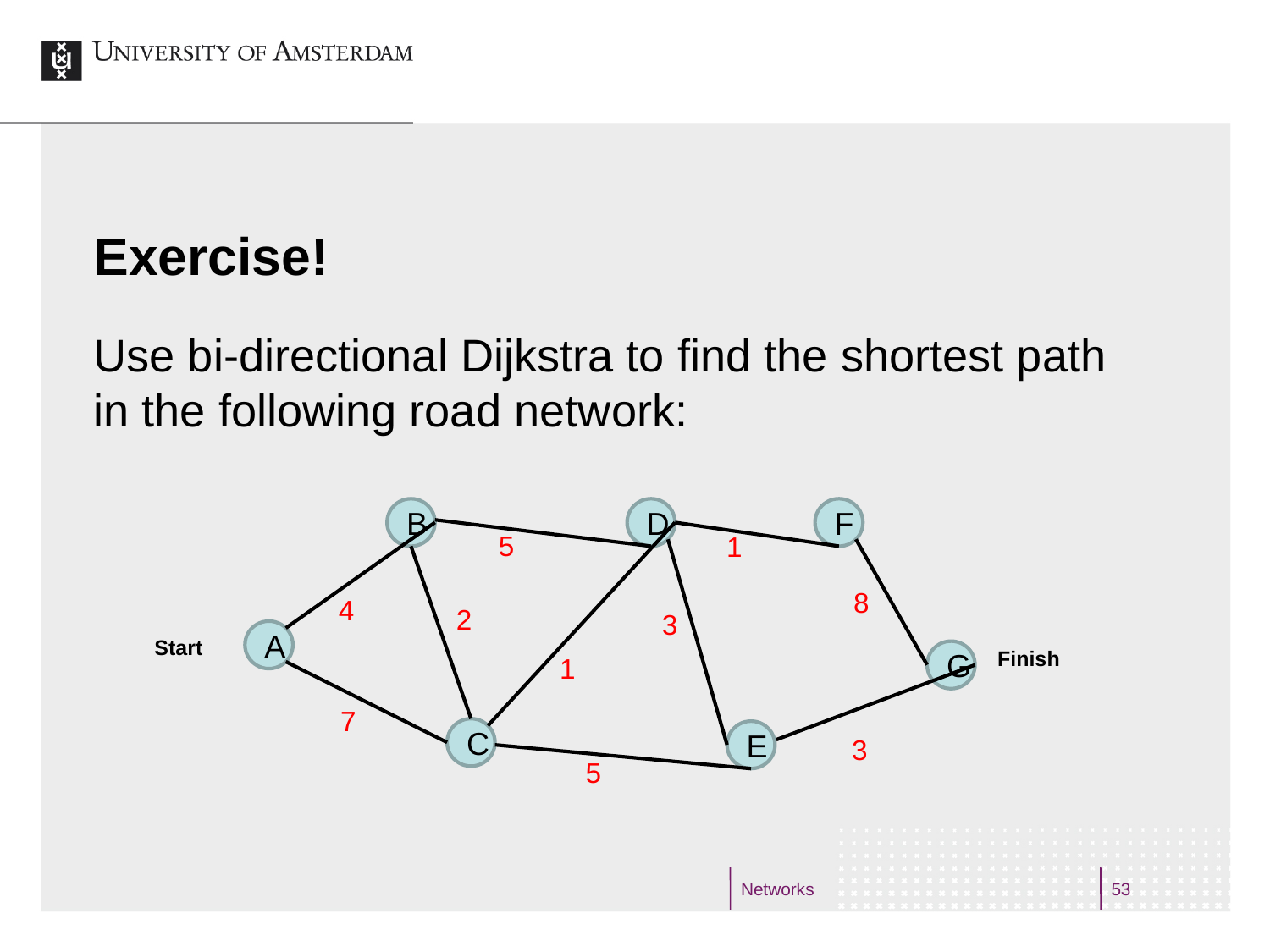

# Exercise!
Use bi-directional Dijkstra to find the shortest path in the following road network:

B
D
F
5
1
8
4
2
3
A
Start
Finish
G
1
7
C
E
3
5
Networks
53